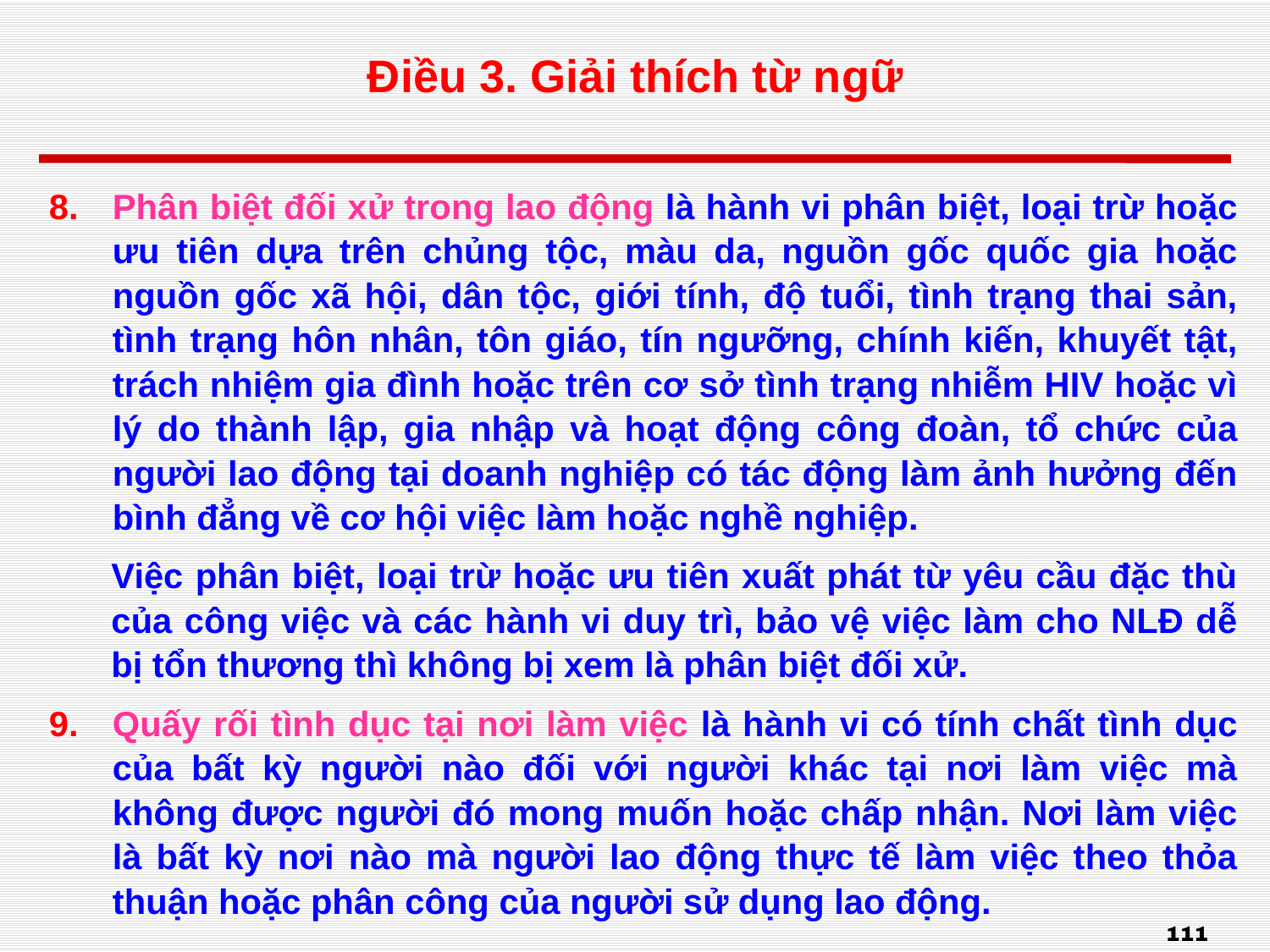

# Điều 3. Giải thích từ ngữ
Phân biệt đối xử trong lao động là hành vi phân biệt, loại trừ hoặc ưu tiên dựa trên chủng tộc, màu da, nguồn gốc quốc gia hoặc nguồn gốc xã hội, dân tộc, giới tính, độ tuổi, tình trạng thai sản, tình trạng hôn nhân, tôn giáo, tín ngưỡng, chính kiến, khuyết tật, trách nhiệm gia đình hoặc trên cơ sở tình trạng nhiễm HIV hoặc vì lý do thành lập, gia nhập và hoạt động công đoàn, tổ chức của người lao động tại doanh nghiệp có tác động làm ảnh hưởng đến bình đẳng về cơ hội việc làm hoặc nghề nghiệp.
Việc phân biệt, loại trừ hoặc ưu tiên xuất phát từ yêu cầu đặc thù của công việc và các hành vi duy trì, bảo vệ việc làm cho NLĐ dễ bị tổn thương thì không bị xem là phân biệt đối xử.
Quấy rối tình dục tại nơi làm việc là hành vi có tính chất tình dục của bất kỳ người nào đối với người khác tại nơi làm việc mà không được người đó mong muốn hoặc chấp nhận. Nơi làm việc là bất kỳ nơi nào mà người lao động thực tế làm việc theo thỏa thuận hoặc phân công của người sử dụng lao động.